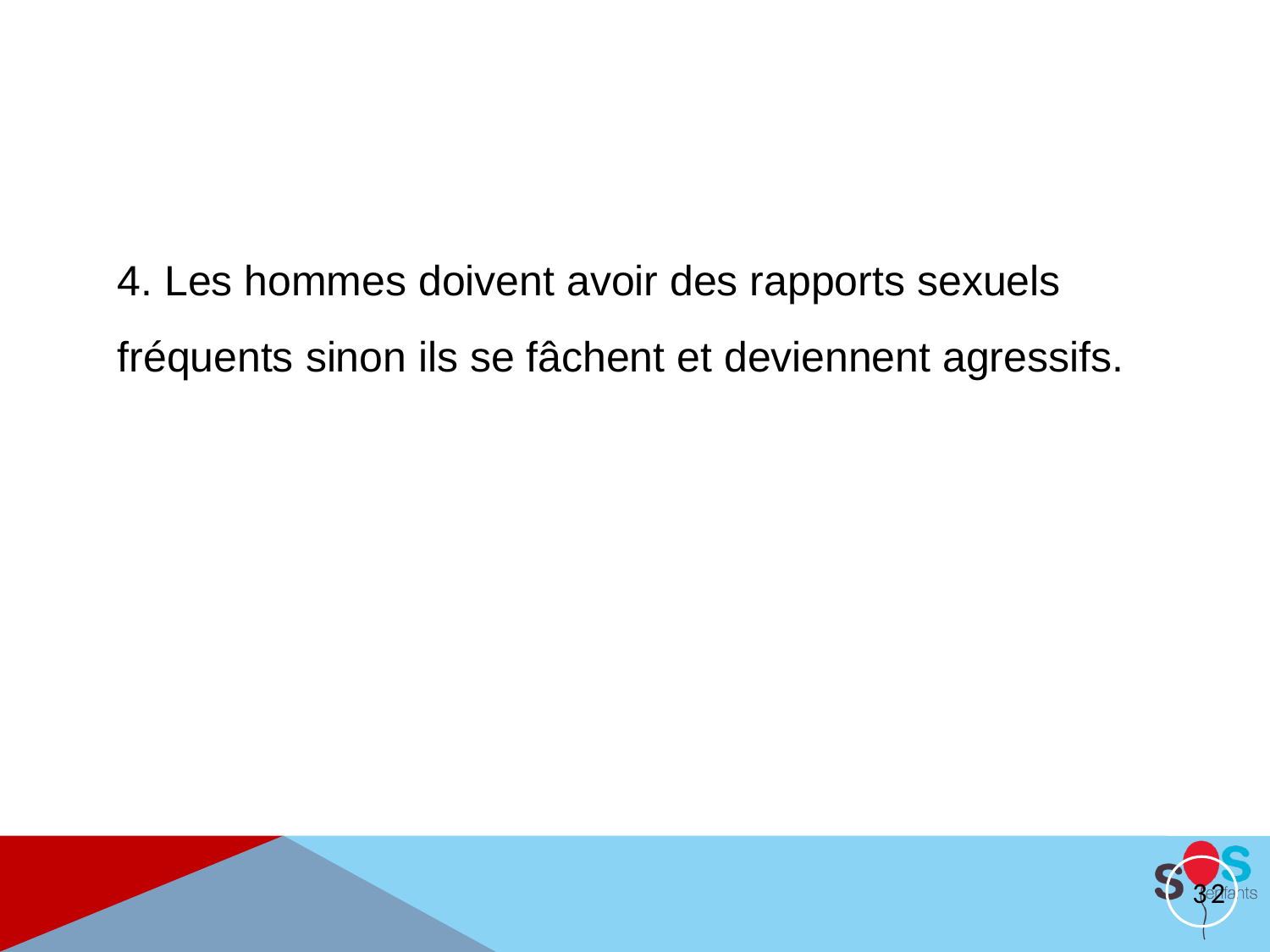

4. Les hommes doivent avoir des rapports sexuels fréquents sinon ils se fâchent et deviennent agressifs.
32